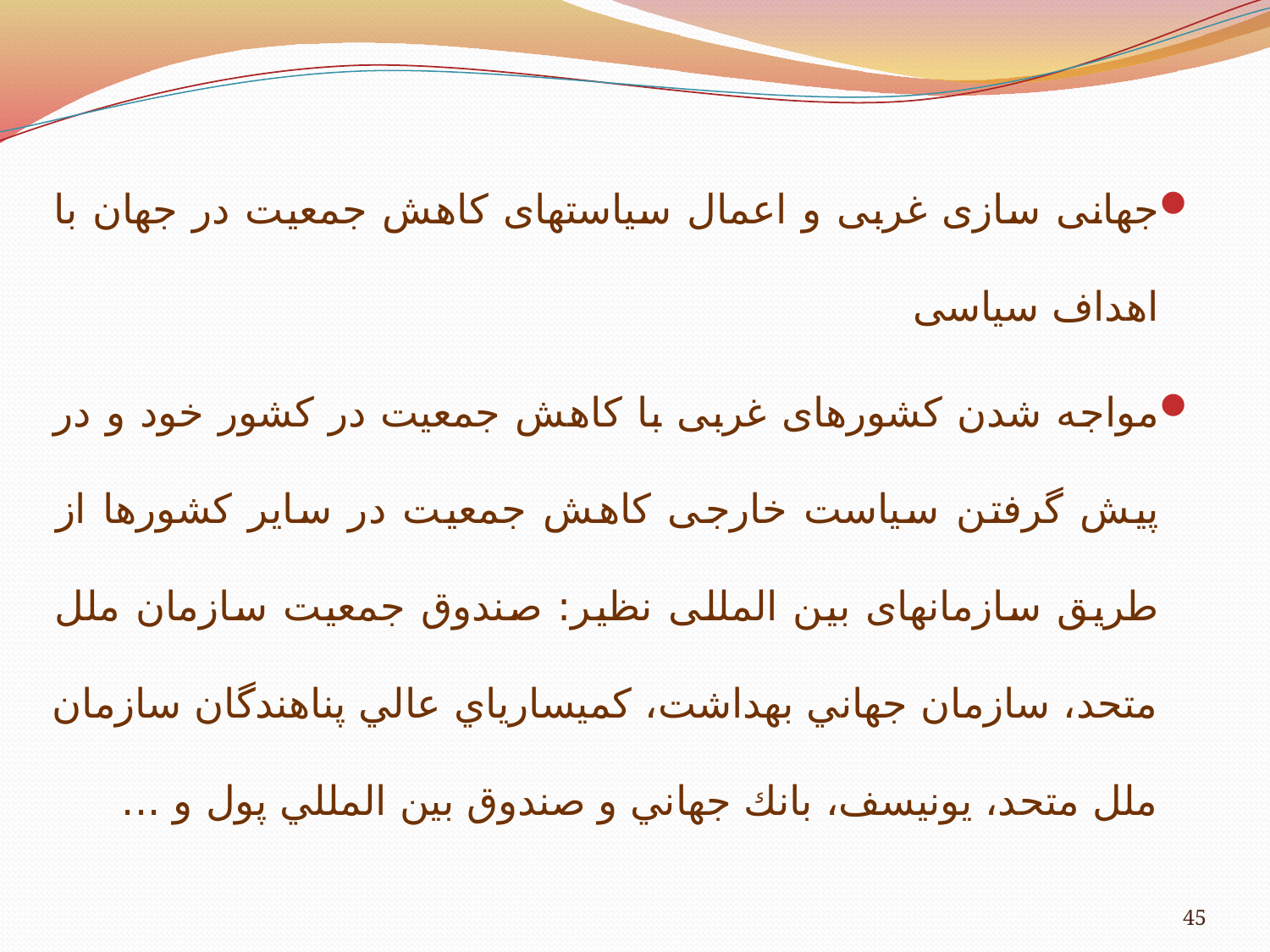

جهانی سازی غربی و اعمال سیاستهای کاهش جمعیت در جهان با اهداف سیاسی
مواجه شدن کشورهای غربی با کاهش جمعیت در كشور خود و در پیش گرفتن سیاست خارجی کاهش جمعیت در سایر کشورها از طریق سازمان­های بین المللی نظیر: صندوق جمعيت سازمان ملل متحد، سازمان جهاني بهداشت، كميسارياي عالي پناهندگان سازمان ملل متحد، يونيسف، بانك جهاني و صندوق بين المللي پول و ...
45